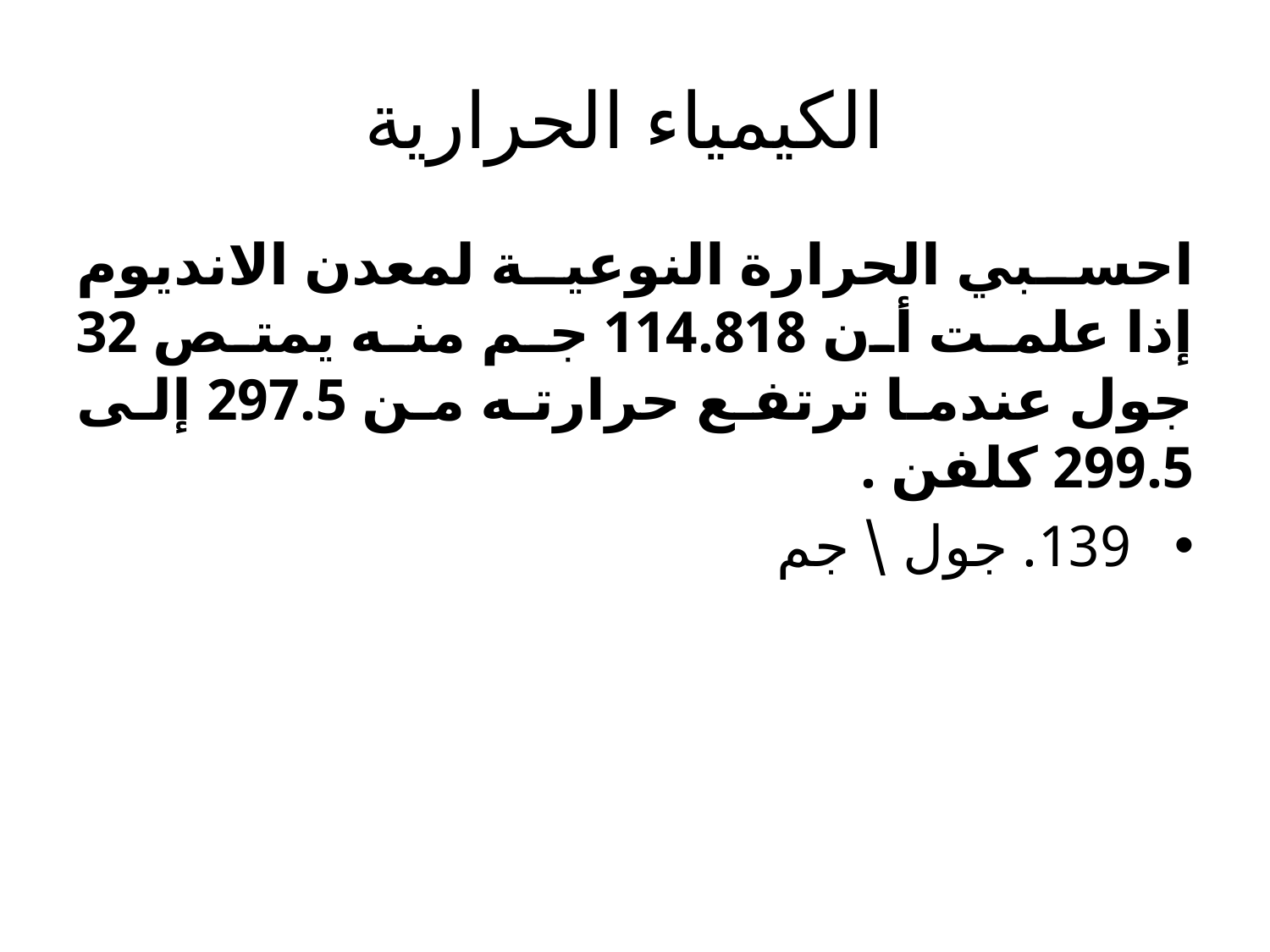

# الكيمياء الحرارية
احسبي الحرارة النوعية لمعدن الانديوم إذا علمت أن 114.818 جم منه يمتص 32 جول عندما ترتفع حرارته من 297.5 إلى 299.5 كلفن .
 139. جول \ جم